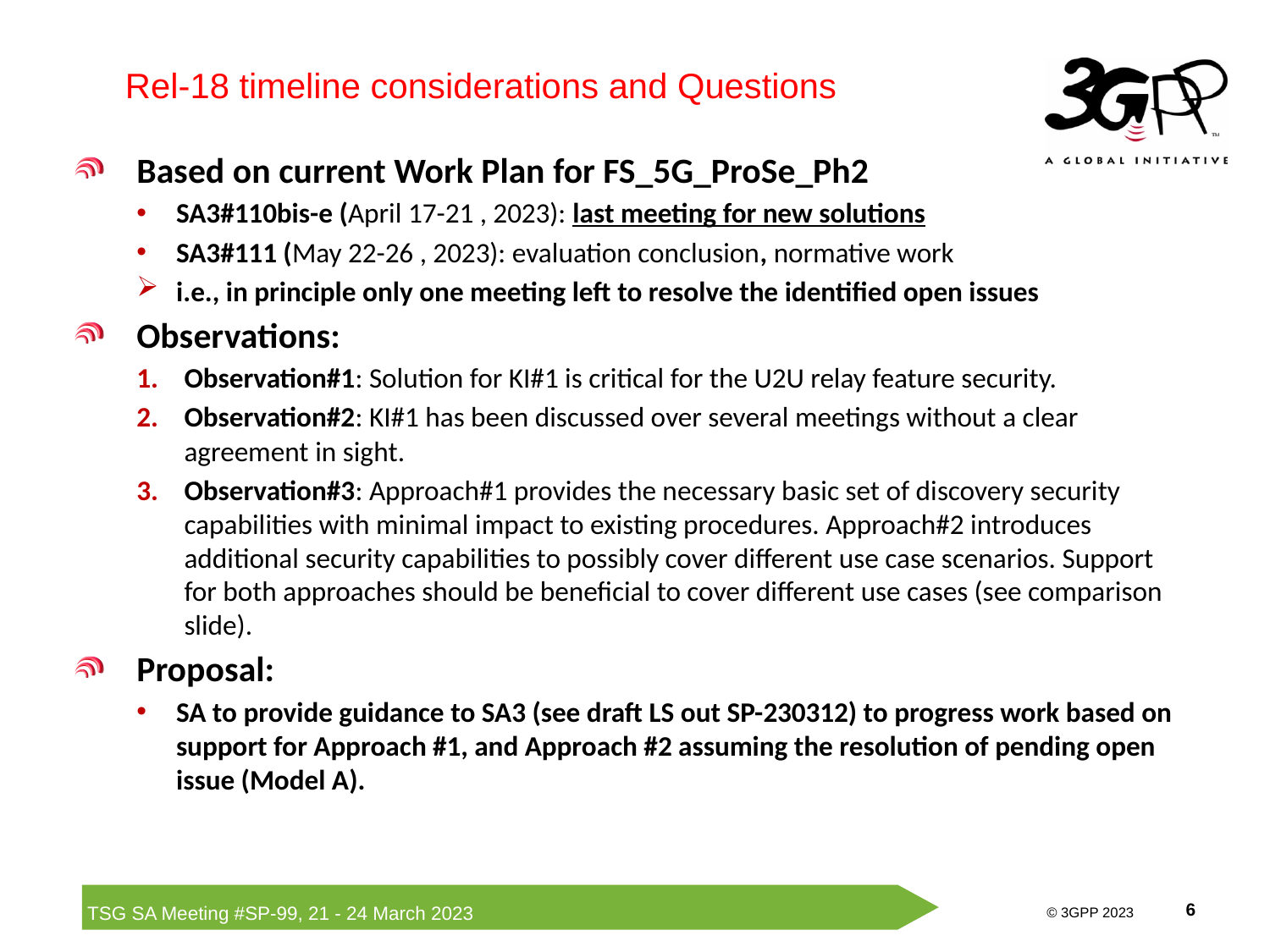

Rel-18 timeline considerations and Questions
Based on current Work Plan for FS_5G_ProSe_Ph2
SA3#110bis-e (April 17-21 , 2023): last meeting for new solutions
SA3#111 (May 22-26 , 2023): evaluation conclusion, normative work
i.e., in principle only one meeting left to resolve the identified open issues
Observations:
Observation#1: Solution for KI#1 is critical for the U2U relay feature security.
Observation#2: KI#1 has been discussed over several meetings without a clear agreement in sight.
Observation#3: Approach#1 provides the necessary basic set of discovery security capabilities with minimal impact to existing procedures. Approach#2 introduces additional security capabilities to possibly cover different use case scenarios. Support for both approaches should be beneficial to cover different use cases (see comparison slide).
Proposal:
SA to provide guidance to SA3 (see draft LS out SP-230312) to progress work based on support for Approach #1, and Approach #2 assuming the resolution of pending open issue (Model A).